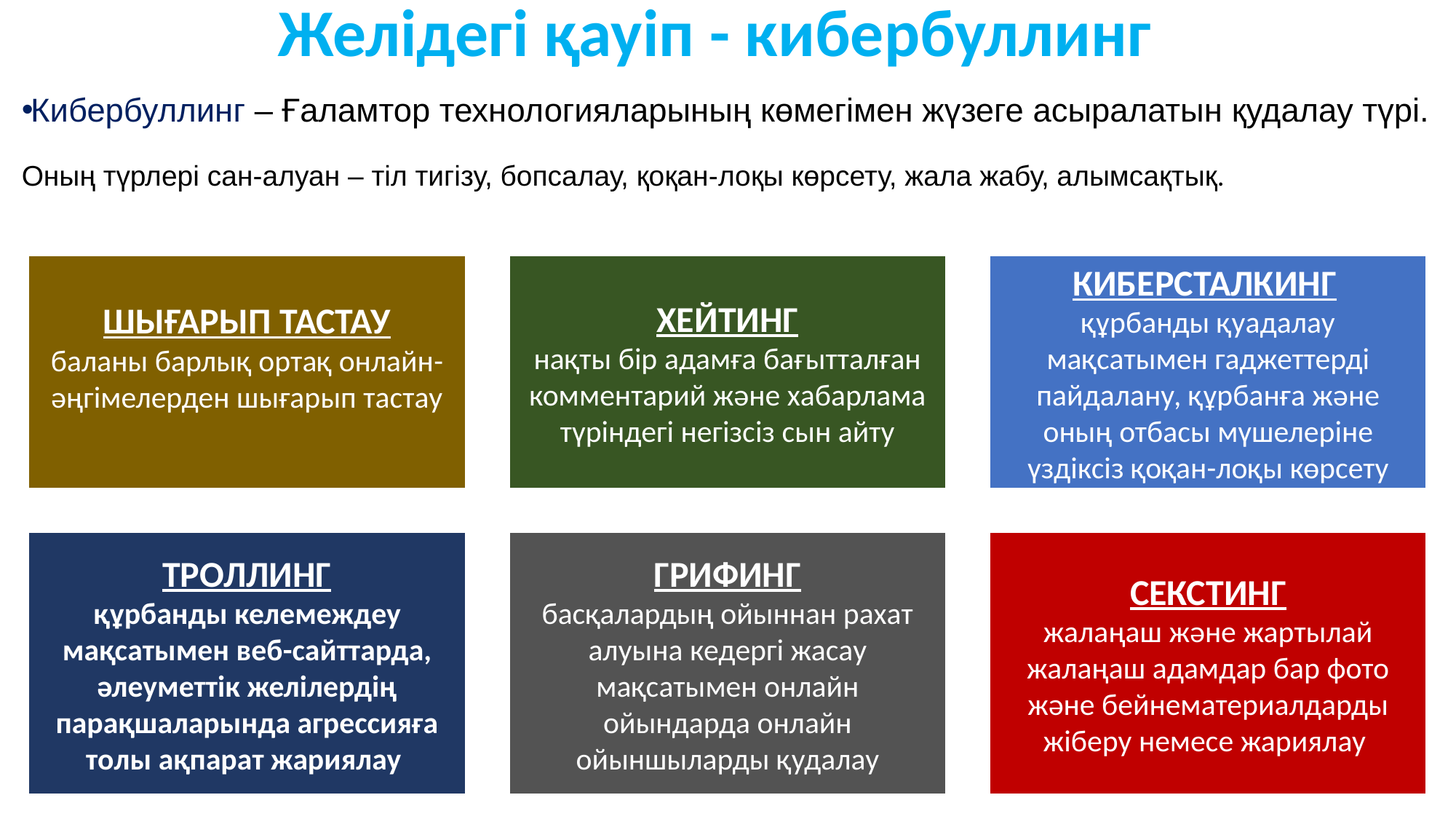

# Желідегі қауіп - кибербуллинг
Кибербуллинг – Ғаламтор технологияларының көмегімен жүзеге асыралатын қудалау түрі.

Оның түрлері сан-алуан – тіл тигізу, бопсалау, қоқан-лоқы көрсету, жала жабу, алымсақтық.

ШЫҒАРЫП ТАСТАУ
баланы барлық ортақ онлайн-әңгімелерден шығарып тастау

ХЕЙТИНГ
нақты бір адамға бағытталған комментарий және хабарлама түріндегі негізсіз сын айту
КИБЕРСТАЛКИНГ
құрбанды қуадалау мақсатымен гаджеттерді пайдалану, құрбанға және оның отбасы мүшелеріне үздіксіз қоқан-лоқы көрсету
ТРОЛЛИНГ
құрбанды келемеждеу мақсатымен веб-сайттарда, әлеуметтік желілердің парақшаларында агрессияға толы ақпарат жариялау
ГРИФИНГ
басқалардың ойыннан рахат алуына кедергі жасау мақсатымен онлайн ойындарда онлайн ойыншыларды қудалау
СЕКСТИНГ
жалаңаш және жартылай жалаңаш адамдар бар фото және бейнематериалдарды жіберу немесе жариялау